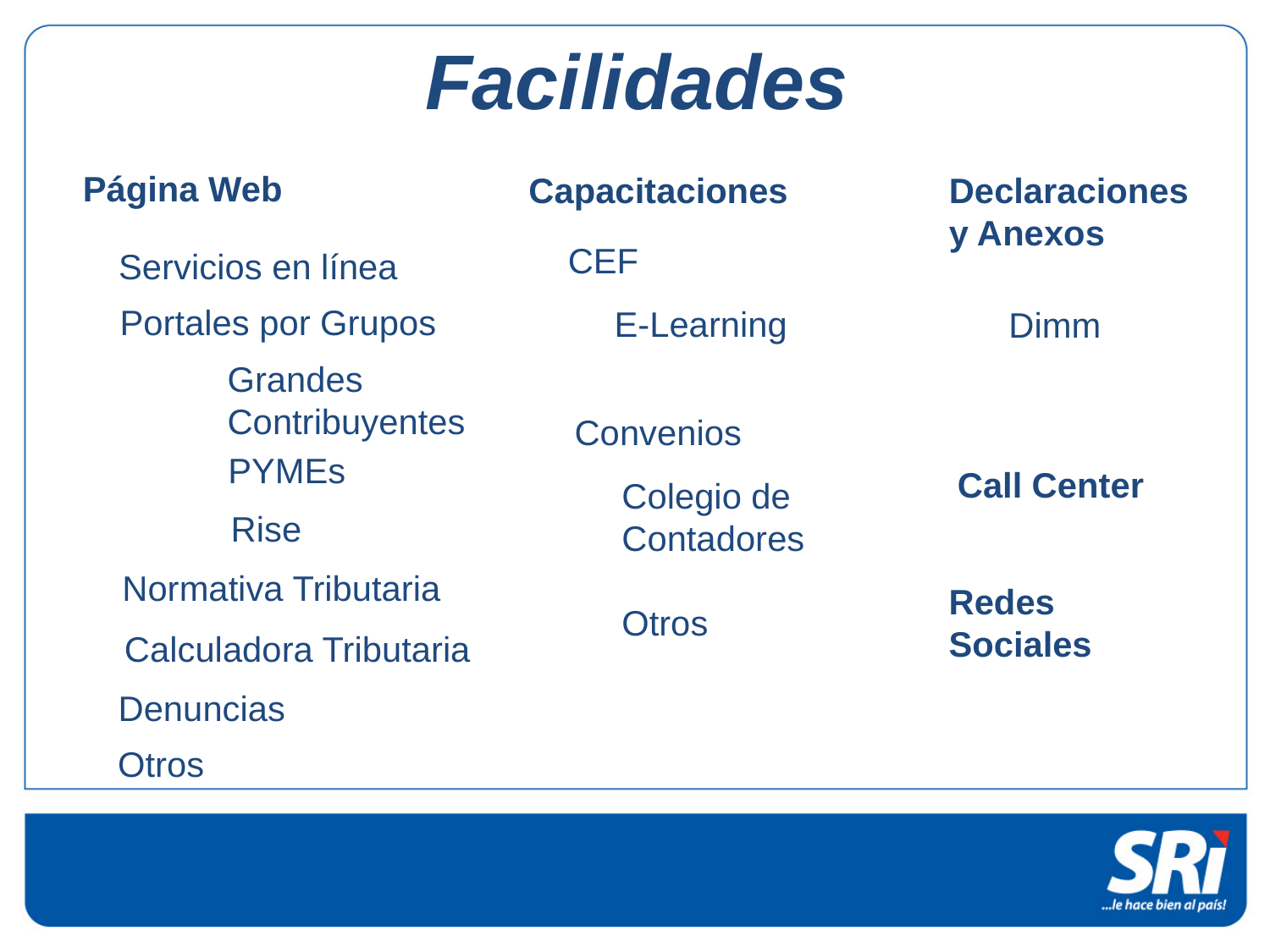

Facilidades
Página Web
Capacitaciones
Declaraciones y Anexos
CEF
Servicios en línea
Portales por Grupos
E-Learning
Dimm
Grandes Contribuyentes
Convenios
PYMEs
Call Center
Colegio de Contadores

Otros
Rise
Normativa Tributaria
Redes Sociales
Calculadora Tributaria
Denuncias
Otros